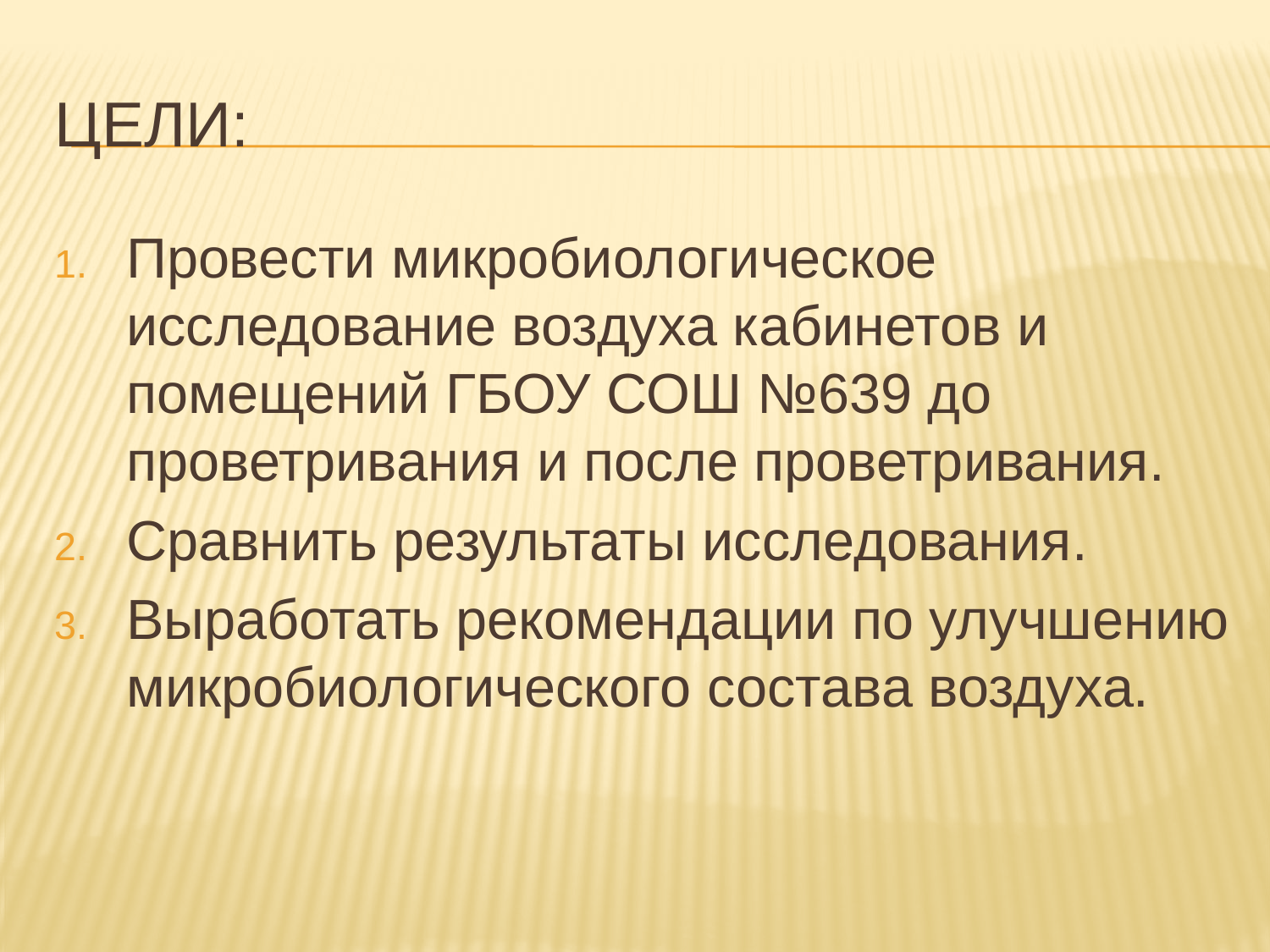

# Цели:
Провести микробиологическое исследование воздуха кабинетов и помещений ГБОУ СОШ №639 до проветривания и после проветривания.
Сравнить результаты исследования.
Выработать рекомендации по улучшению микробиологического состава воздуха.